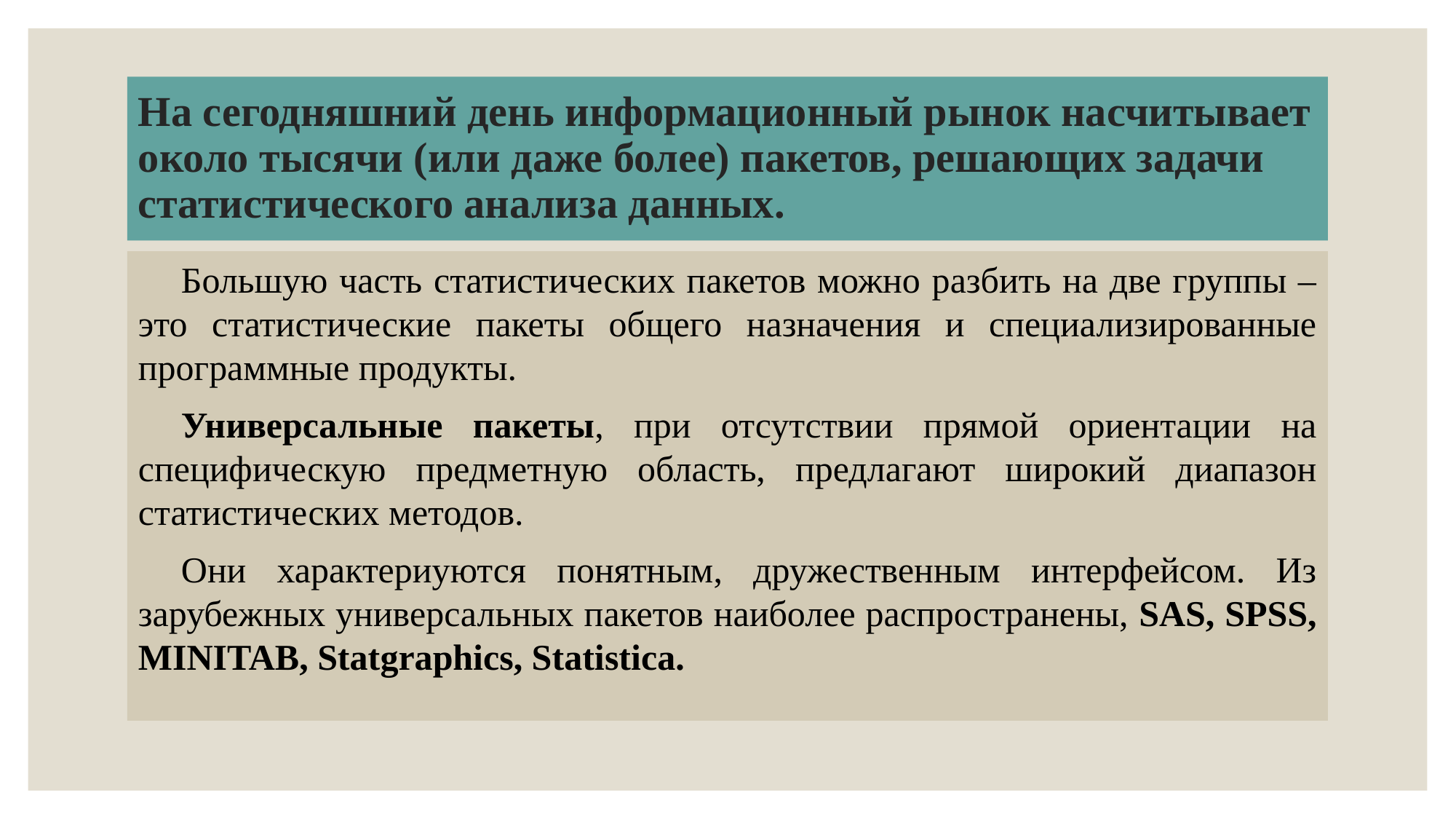

# На сегодняшний день информационный рынок насчитывает около тысячи (или даже более) пакетов, решающих задачи статистического анализа данных.
Большую часть статистических пакетов можно разбить на две группы – это статистические пакеты общего назначения и специализированные программные продукты.
Универсальные пакеты, при отсутствии прямой ориентации на специфическую предметную область, предлагают широкий диапазон статистических методов.
Они характериуются понятным, дружественным интерфейсом. Из зарубежных универсальных пакетов наиболее распространены, SAS, SPSS, MINITAB, Statgraphics, Statistica.